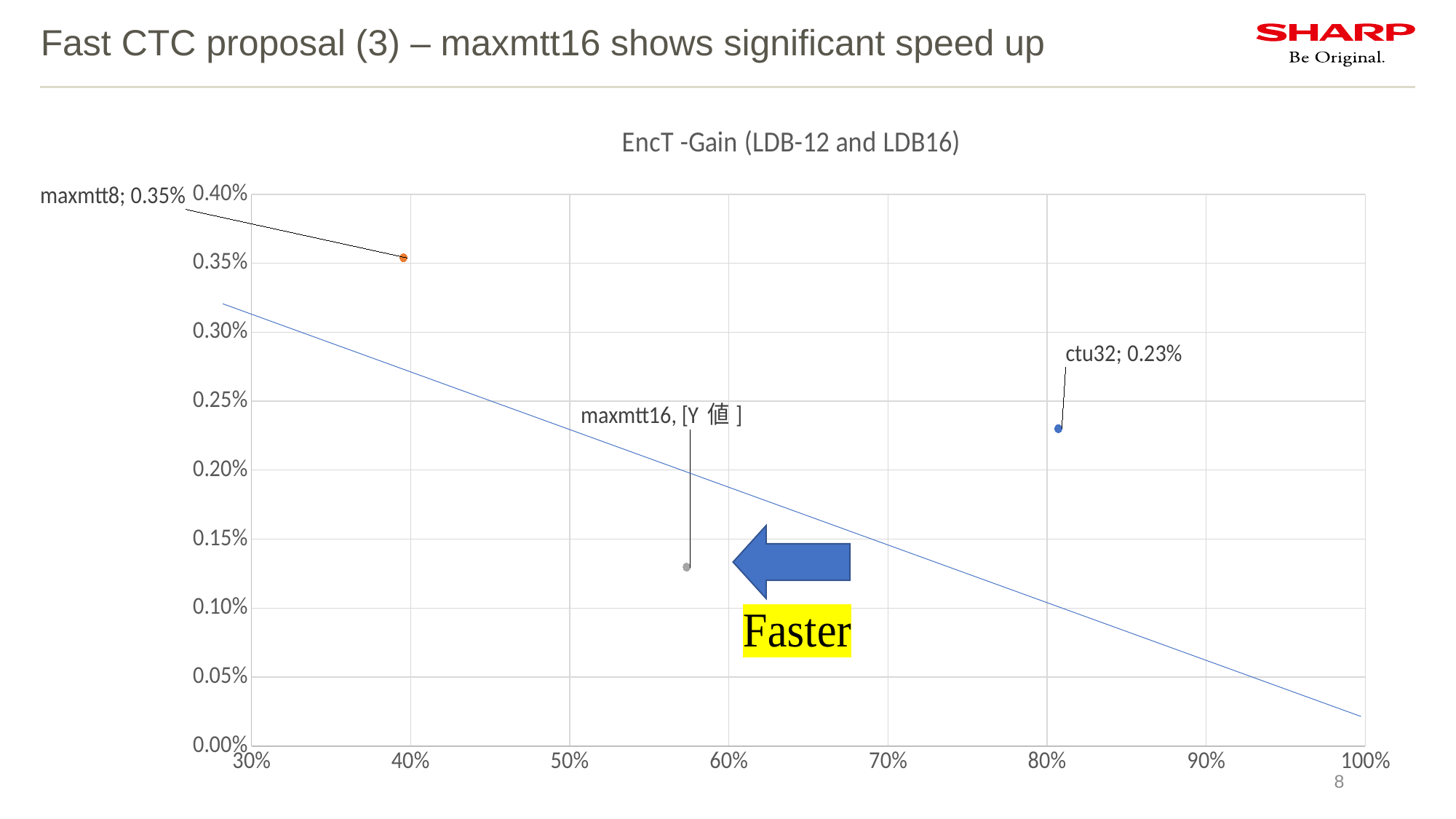

# Fast CTC proposal (3) – maxmtt16 shows significant speed up

### Chart: EncT -Gain (LDB-12 and LDB16)

| Category | ctu32 | maxmtt8 | maxmtt16 |
|---|---|---|---|
8